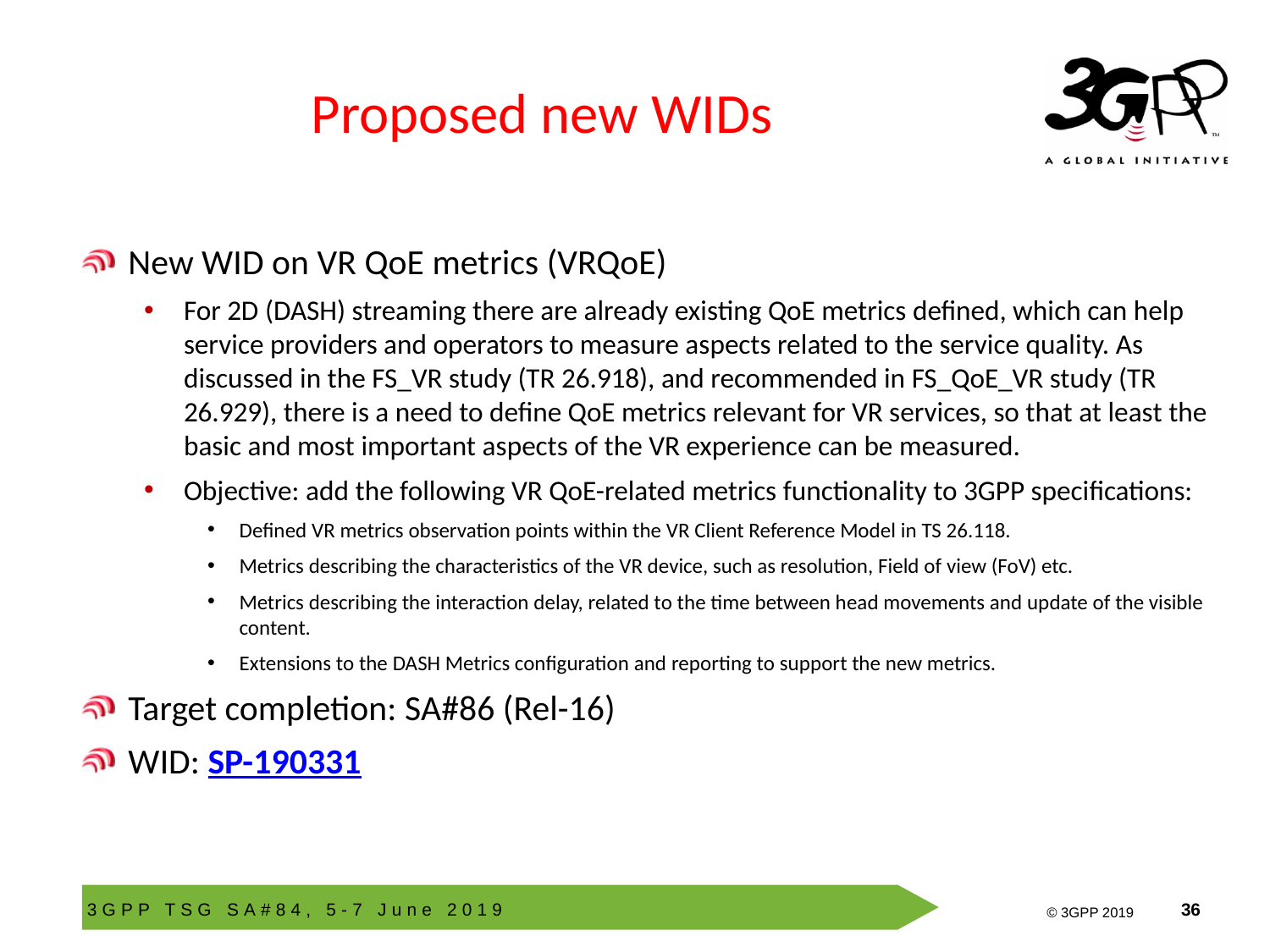

# Proposed new WIDs

New WID on VR QoE metrics (VRQoE)
For 2D (DASH) streaming there are already existing QoE metrics defined, which can help service providers and operators to measure aspects related to the service quality. As discussed in the FS_VR study (TR 26.918), and recommended in FS_QoE_VR study (TR 26.929), there is a need to define QoE metrics relevant for VR services, so that at least the basic and most important aspects of the VR experience can be measured.
Objective: add the following VR QoE-related metrics functionality to 3GPP specifications:
Defined VR metrics observation points within the VR Client Reference Model in TS 26.118.
Metrics describing the characteristics of the VR device, such as resolution, Field of view (FoV) etc.
Metrics describing the interaction delay, related to the time between head movements and update of the visible content.
Extensions to the DASH Metrics configuration and reporting to support the new metrics.
Target completion: SA#86 (Rel-16)
WID: SP-190331